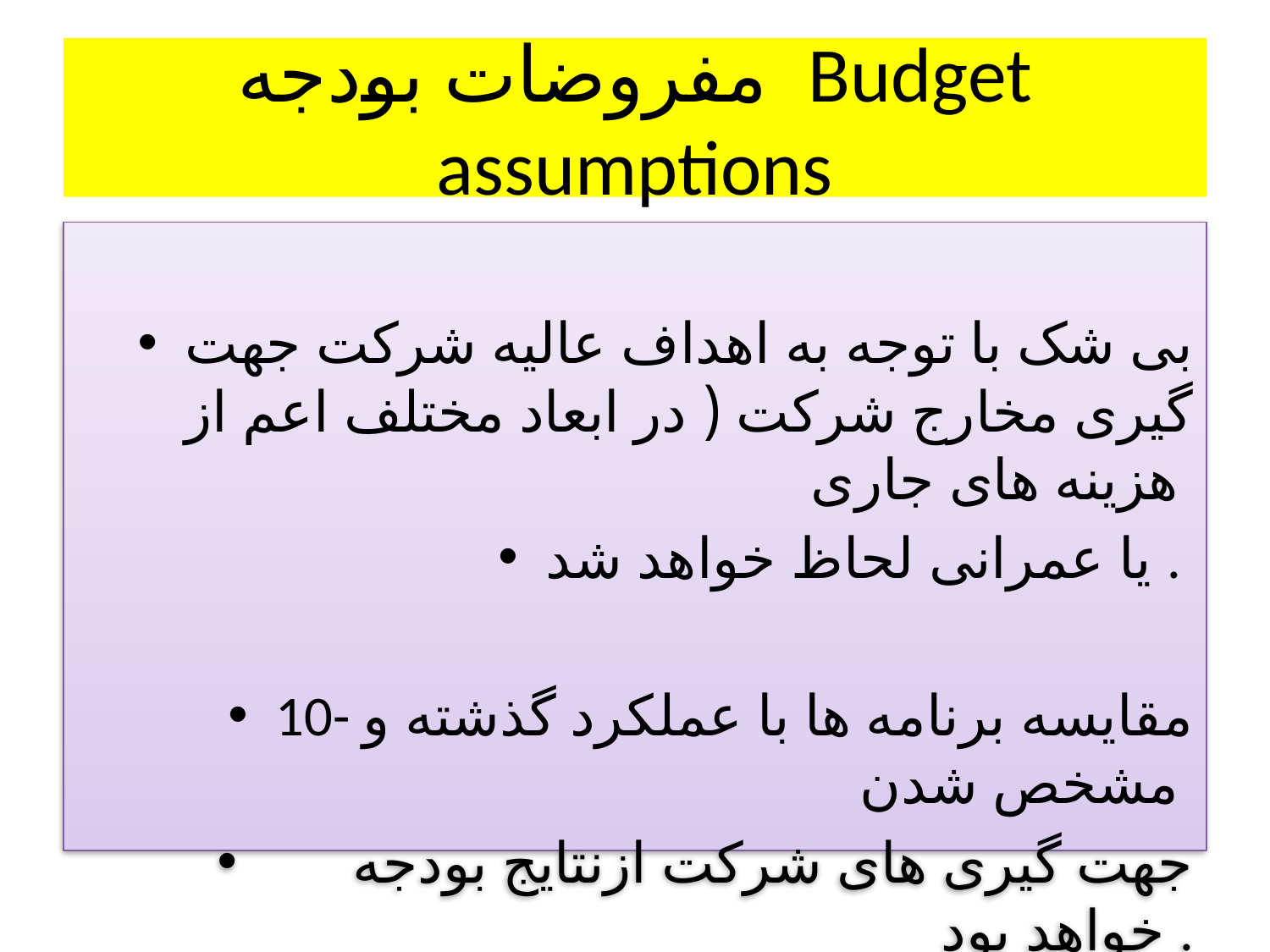

# مفروضات بودجه  Budget assumptions

بی شک با توجه به اهداف عالیه شرکت جهت گیری مخارج شرکت ( در ابعاد مختلف اعم از هزینه های جاری
یا عمرانی لحاظ خواهد شد .

10- مقایسه برنامه ها با عملکرد گذشته و مشخص شدن
      جهت گیری های شرکت ازنتایج بودجه خواهد بود .